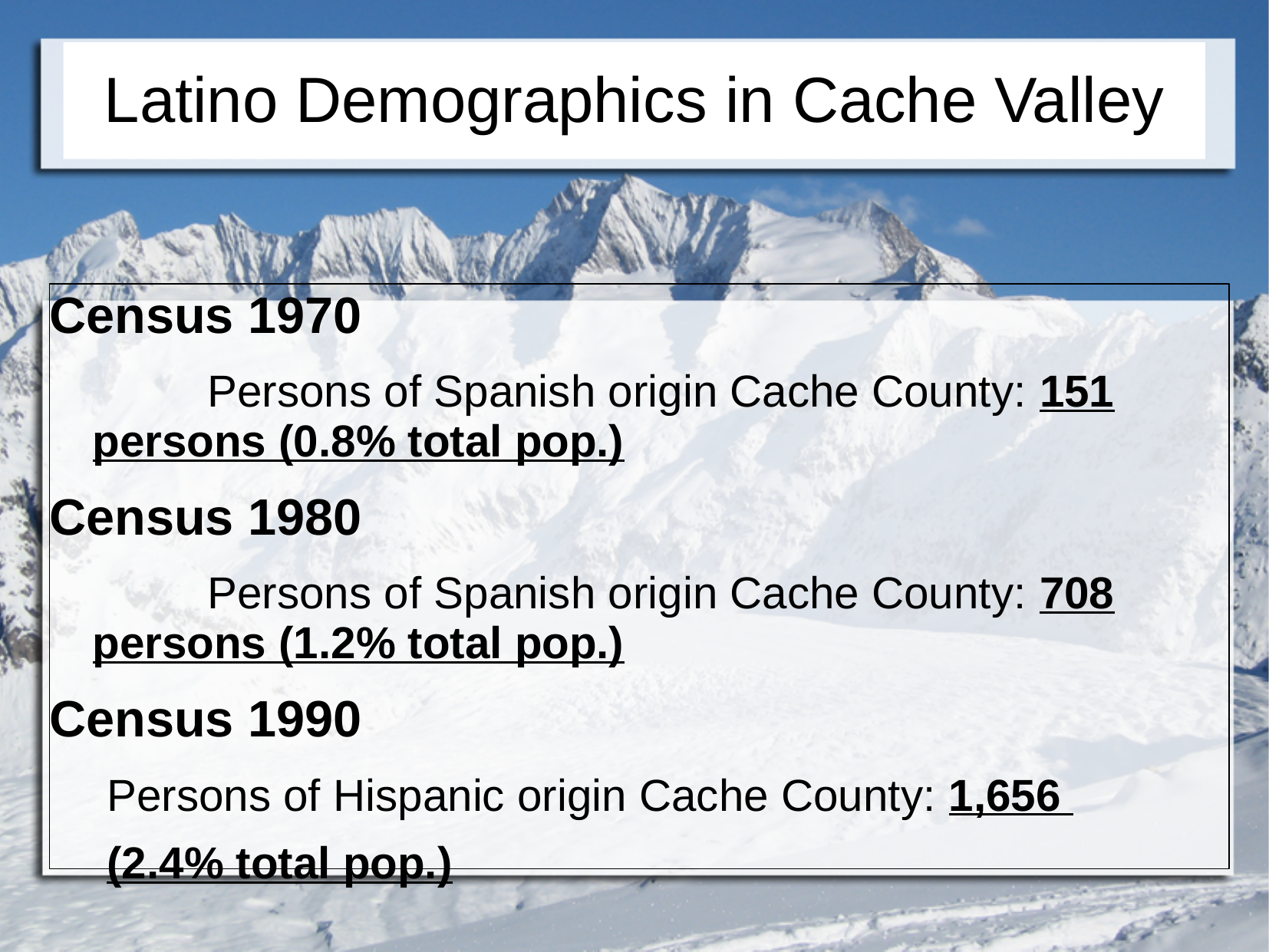

# Latino Demographics in Cache Valley
Census 1970
		Persons of Spanish origin Cache County: 151 persons (0.8% total pop.)
Census 1980
		Persons of Spanish origin Cache County: 708 persons (1.2% total pop.)
Census 1990
Persons of Hispanic origin Cache County: 1,656
(2.4% total pop.)